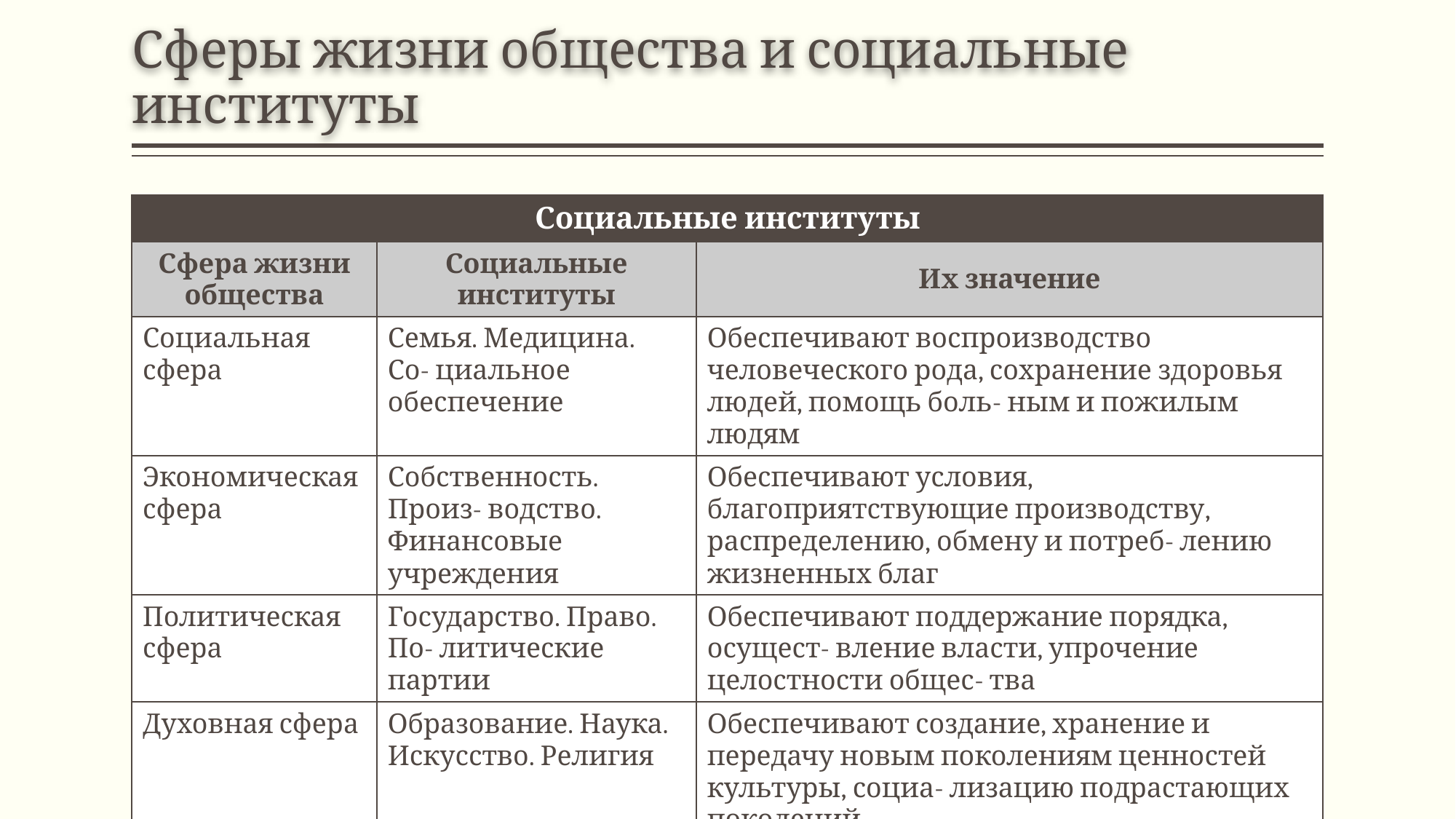

# Сферы жизни общества и социальные институты
| Социальные институты |  |  |
| --- | --- | --- |
| Сфера жизни общества | Социальные институты | Их значение |
| Социальная сфера | Семья. Медицина. Со- циальное обеспечение | Обеспечивают воспроизводство человеческого рода, сохранение здоровья людей, помощь боль- ным и пожилым людям |
| Экономическая сфера | Собственность. Произ- водство. Финансовые учреждения | Обеспечивают условия, благоприятствующие производству, распределению, обмену и потреб- лению жизненных благ |
| Политическая сфера | Государство. Право. По- литические партии | Обеспечивают поддержание порядка, осущест- вление власти, упрочение целостности общес- тва |
| Духовная сфера | Образование. Наука. Искусство. Религия | Обеспечивают создание, хранение и передачу новым поколениям ценностей культуры, социа- лизацию подрастающих поколений |